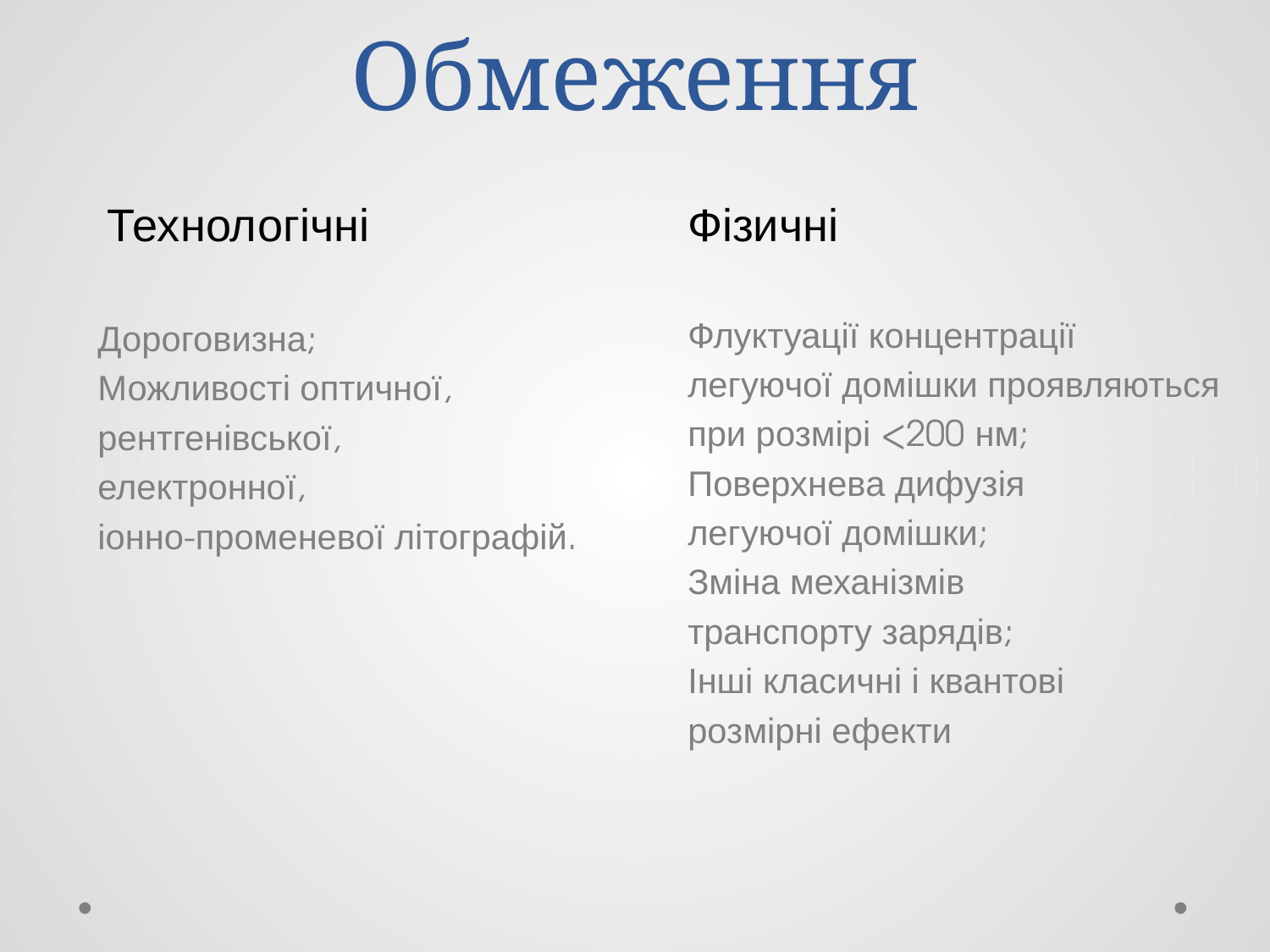

# Обмеження
Фізичні
Технологічні
Флуктуації концентрації
легуючої домішки проявляються
при розмірі <200 нм;
Поверхнева дифузія
легуючої домішки;
Зміна механізмів
транспорту зарядів;
Інші класичні і квантові
розмірні ефекти
Дороговизна;
Можливості оптичної,
рентгенівської,
електронної,
іонно-променевої літографій.